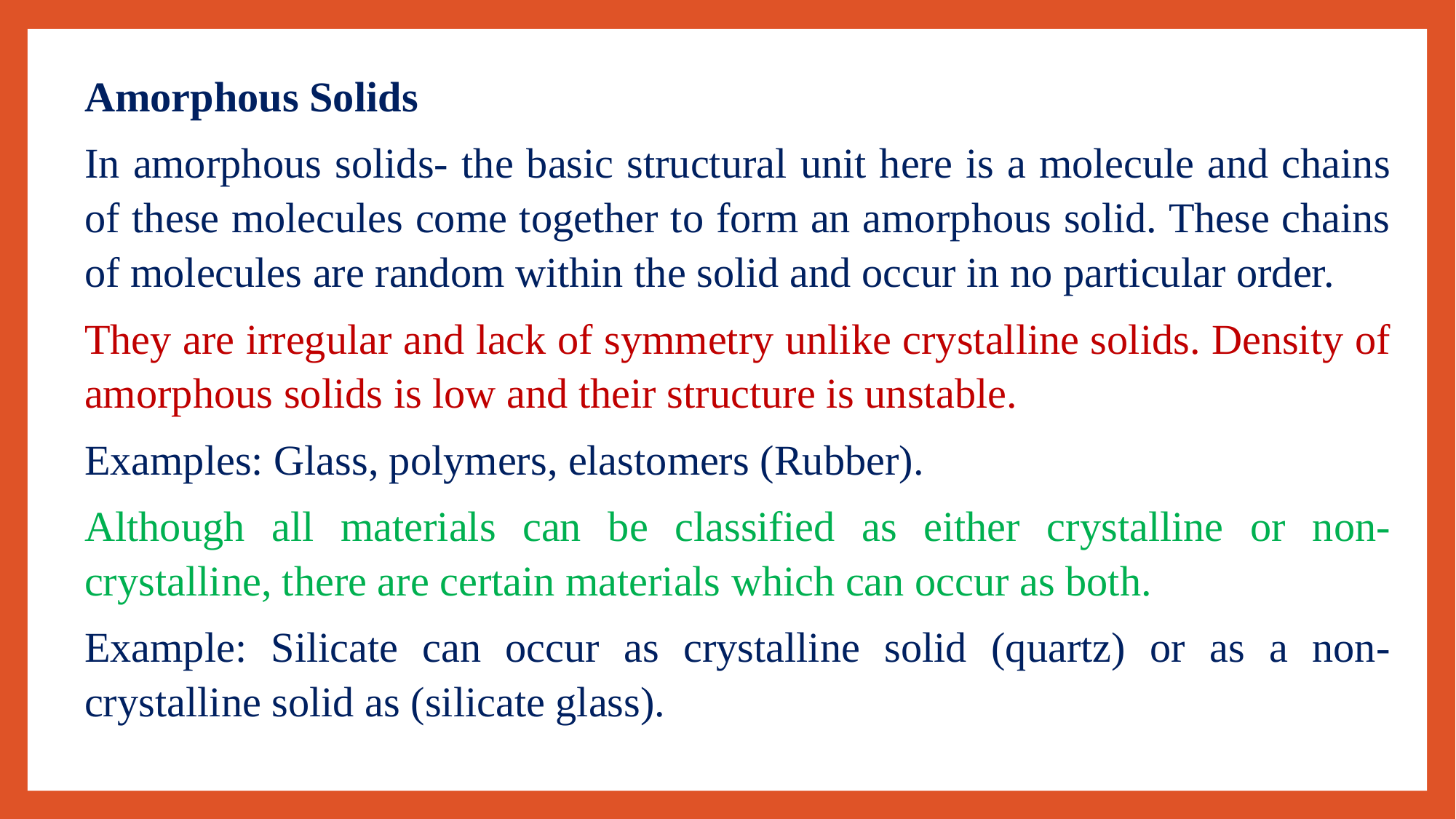

Amorphous Solids
In amorphous solids- the basic structural unit here is a molecule and chains of these molecules come together to form an amorphous solid. These chains of molecules are random within the solid and occur in no particular order.
They are irregular and lack of symmetry unlike crystalline solids. Density of amorphous solids is low and their structure is unstable.
Examples: Glass, polymers, elastomers (Rubber).
Although all materials can be classified as either crystalline or non-crystalline, there are certain materials which can occur as both.
Example: Silicate can occur as crystalline solid (quartz) or as a non-crystalline solid as (silicate glass).